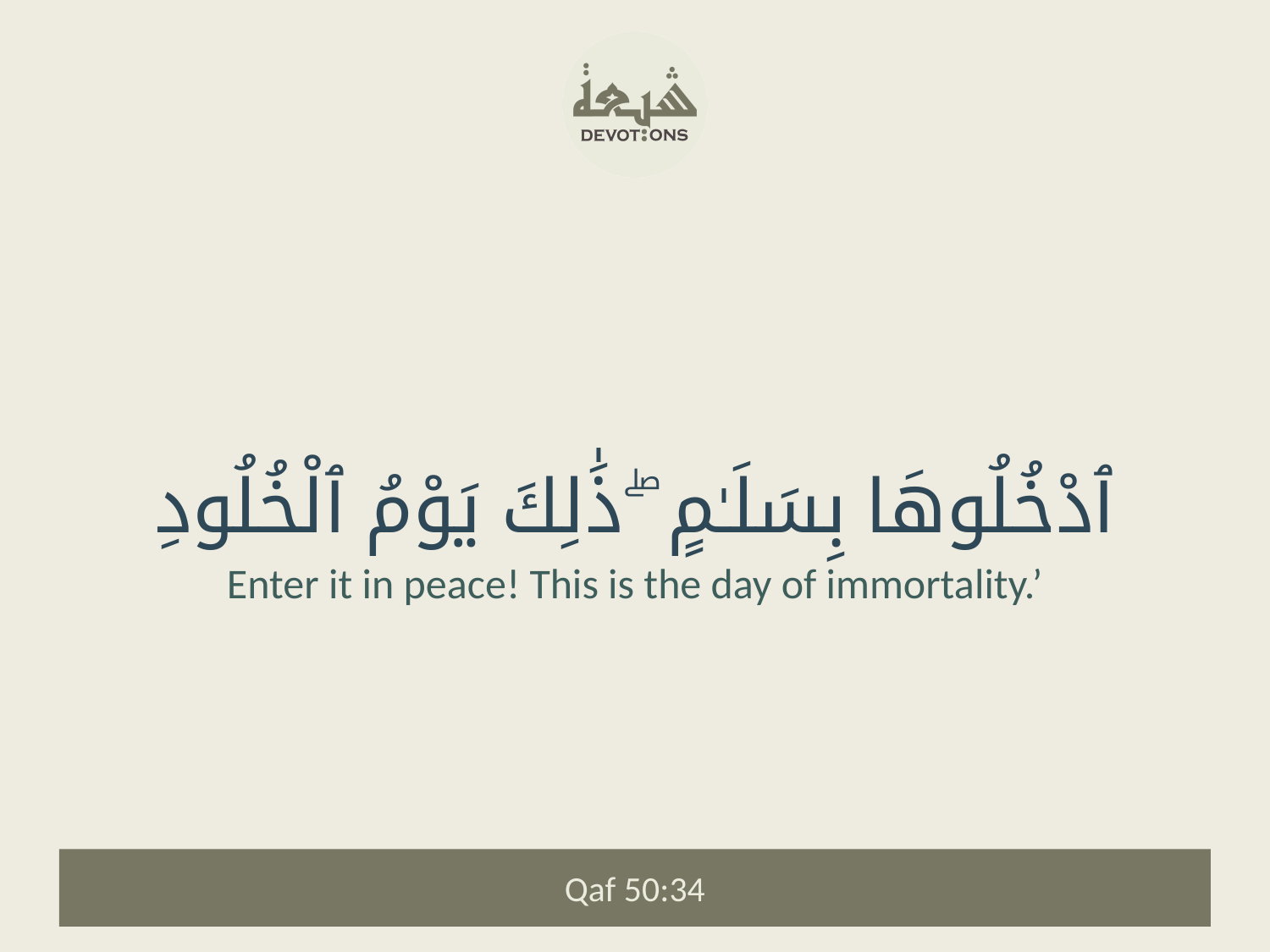

ٱدْخُلُوهَا بِسَلَـٰمٍ ۖ ذَٰلِكَ يَوْمُ ٱلْخُلُودِ
Enter it in peace! This is the day of immortality.’
Qaf 50:34